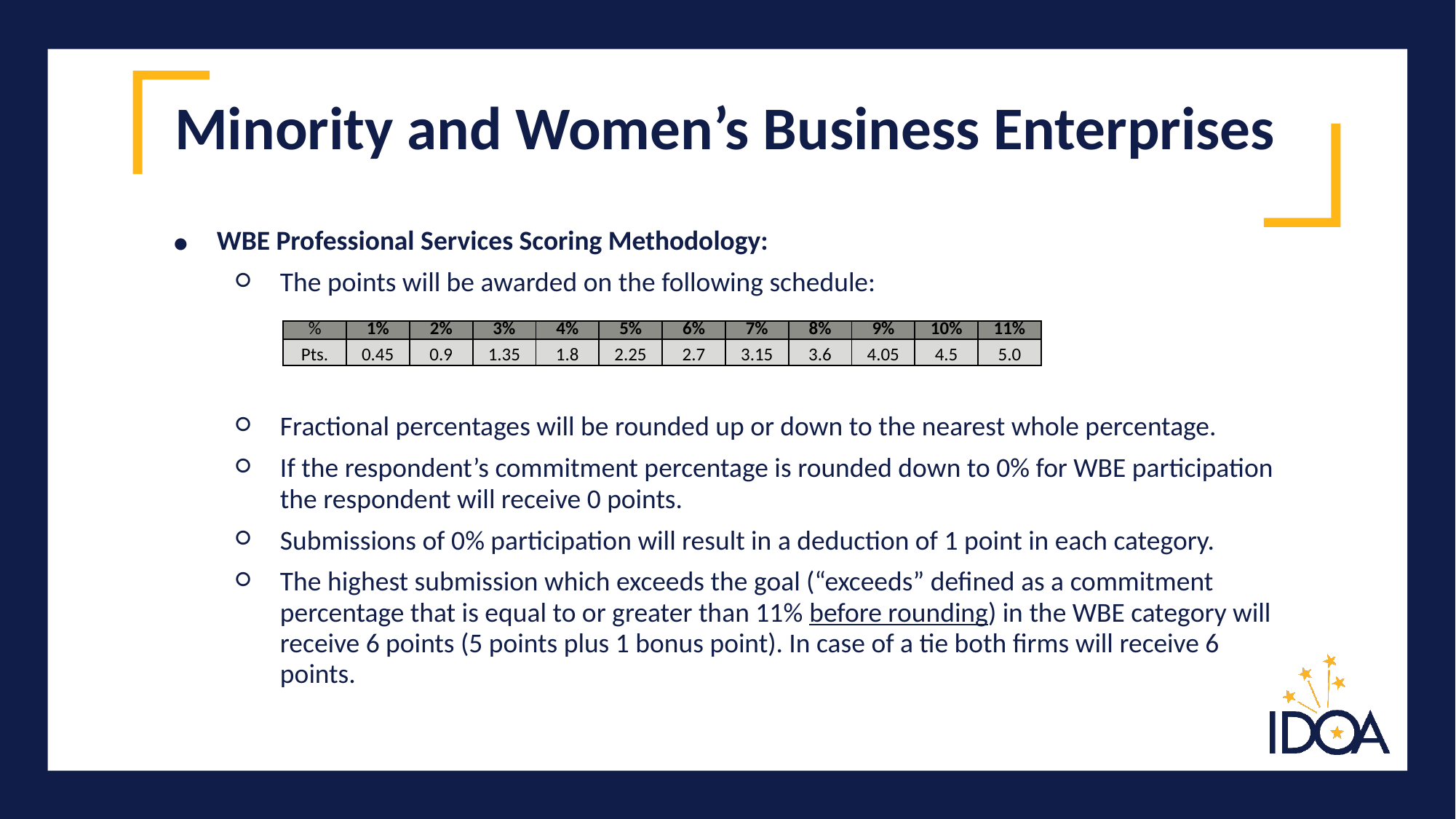

# Minority and Women’s Business Enterprises
WBE Professional Services Scoring Methodology:
The points will be awarded on the following schedule:

Fractional percentages will be rounded up or down to the nearest whole percentage.
If the respondent’s commitment percentage is rounded down to 0% for WBE participation the respondent will receive 0 points.
Submissions of 0% participation will result in a deduction of 1 point in each category.
The highest submission which exceeds the goal (“exceeds” defined as a commitment percentage that is equal to or greater than 11% before rounding) in the WBE category will receive 6 points (5 points plus 1 bonus point). In case of a tie both firms will receive 6 points.

| % | 1% | 2% | 3% | 4% | 5% | 6% | 7% | 8% | 9% | 10% | 11% |
| --- | --- | --- | --- | --- | --- | --- | --- | --- | --- | --- | --- |
| Pts. | 0.45 | 0.9 | 1.35 | 1.8 | 2.25 | 2.7 | 3.15 | 3.6 | 4.05 | 4.5 | 5.0 |